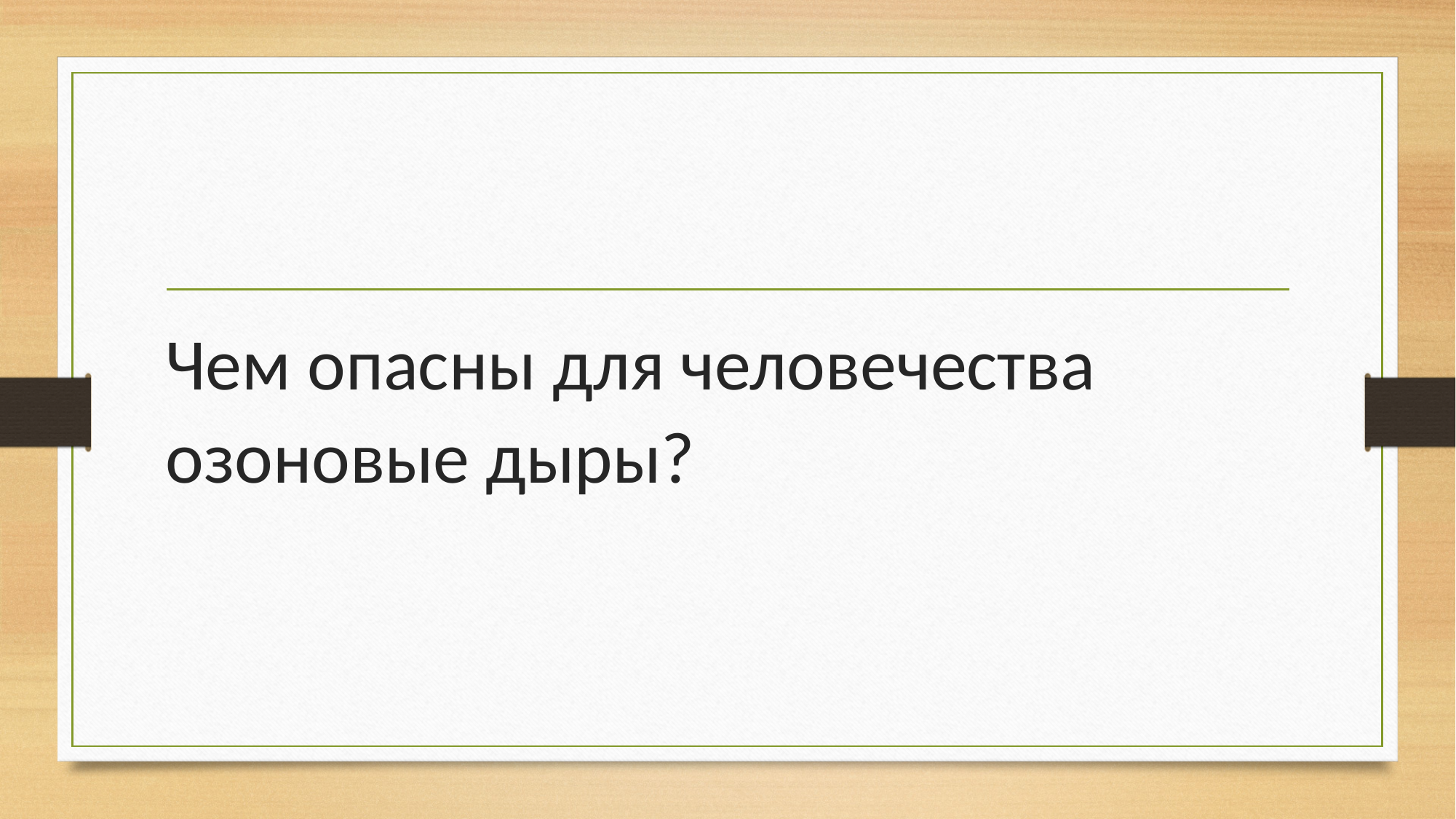

#
Чем опасны для человечества озоновые дыры?